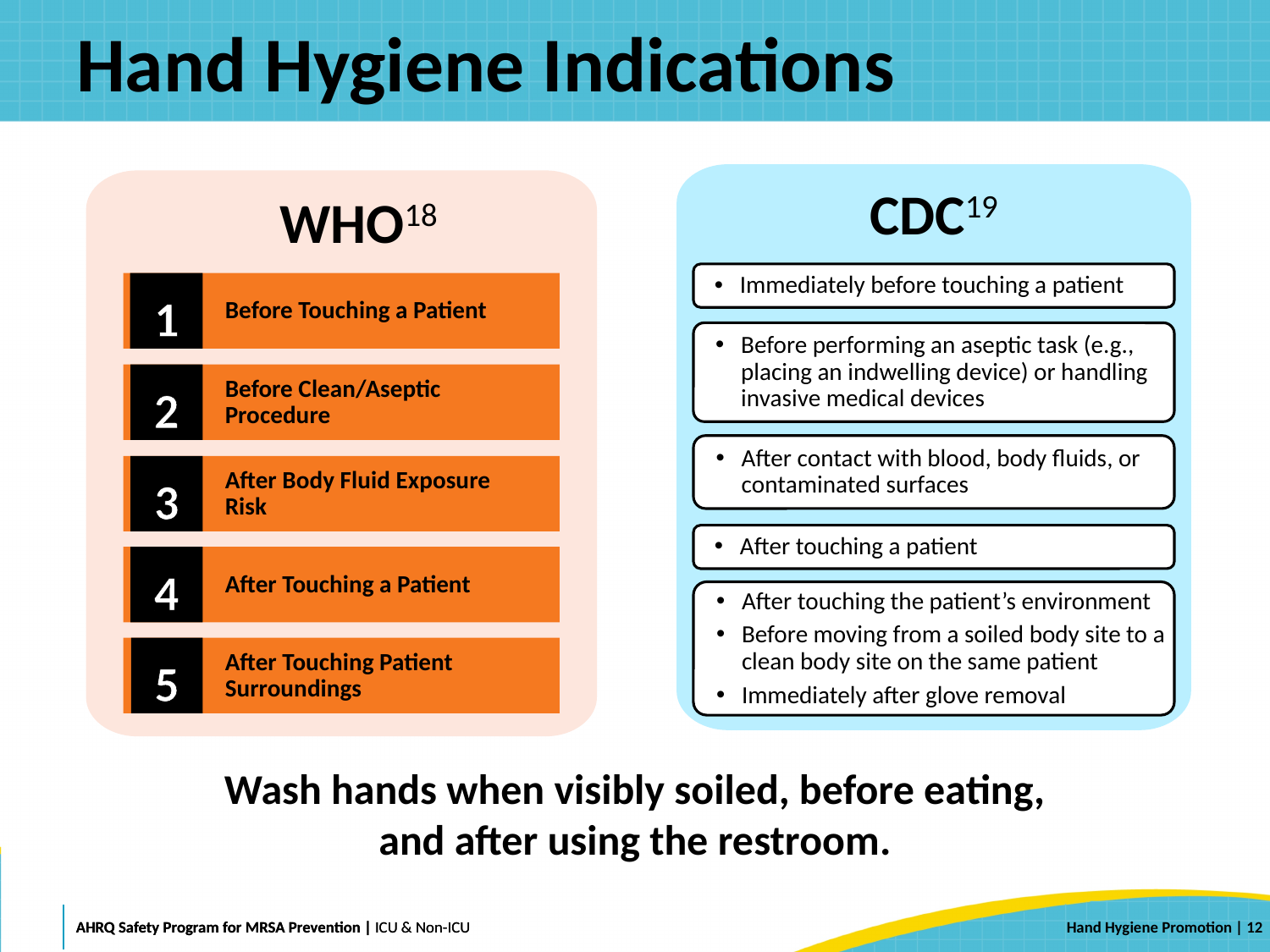

# Hand Hygiene Indications

CDC19
Immediately before touching a patient
Before performing an aseptic task (e.g., placing an indwelling device) or handling invasive medical devices
After contact with blood, body fluids, or contaminated surfaces
After touching a patient
After touching the patient’s environment
Before moving from a soiled body site to a clean body site on the same patient
Immediately after glove removal

  WHO18
Before Touching a Patient
1
Before Clean/Aseptic Procedure
2
After Body Fluid Exposure Risk
3
After Touching a Patient
4
5
After Touching Patient Surroundings
Wash hands when visibly soiled, before eating, and after using the restroom.
 | 12